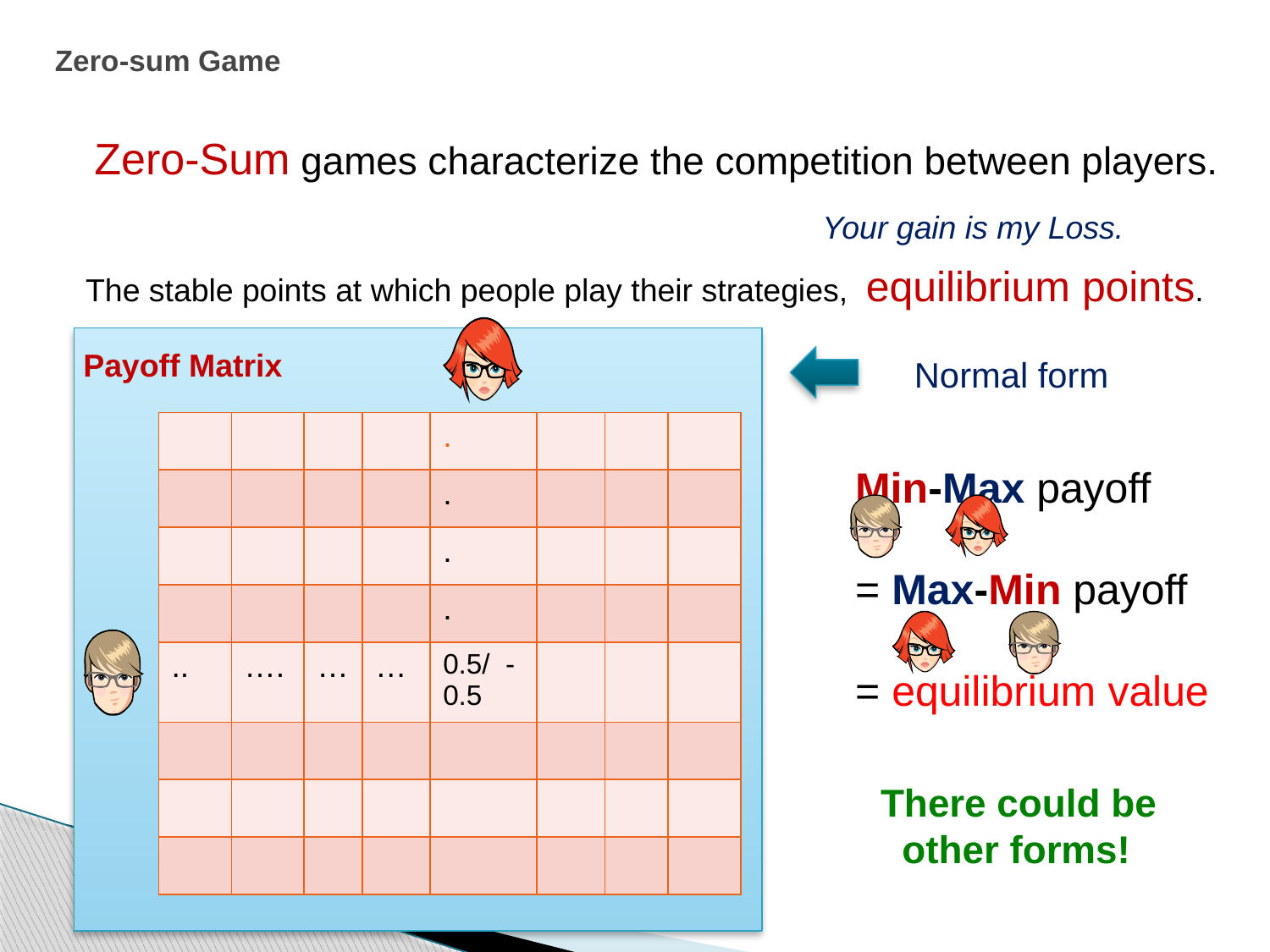

# Zero-sum Game
Zero-Sum games characterize the competition between players.
Your gain is my Loss.
The stable points at which people play their strategies,  equilibrium points.

Payoff Matrix

Normal form

|  |  |  |  | . |  |  |  |
| --- | --- | --- | --- | --- | --- | --- | --- |
|  |  |  |  | . |  |  |  |
|  |  |  |  | . |  |  |  |
|  |  |  |  | . |  |  |  |
| .. | …. | … | … | 0.5/ -0.5 |  |  |  |
|  |  |  |  |  |  |  |  |
|  |  |  |  |  |  |  |  |
|  |  |  |  |  |  |  |  |
Min-Max payoff

= Max-Min payoff

= equilibrium value

There could be
  other forms!